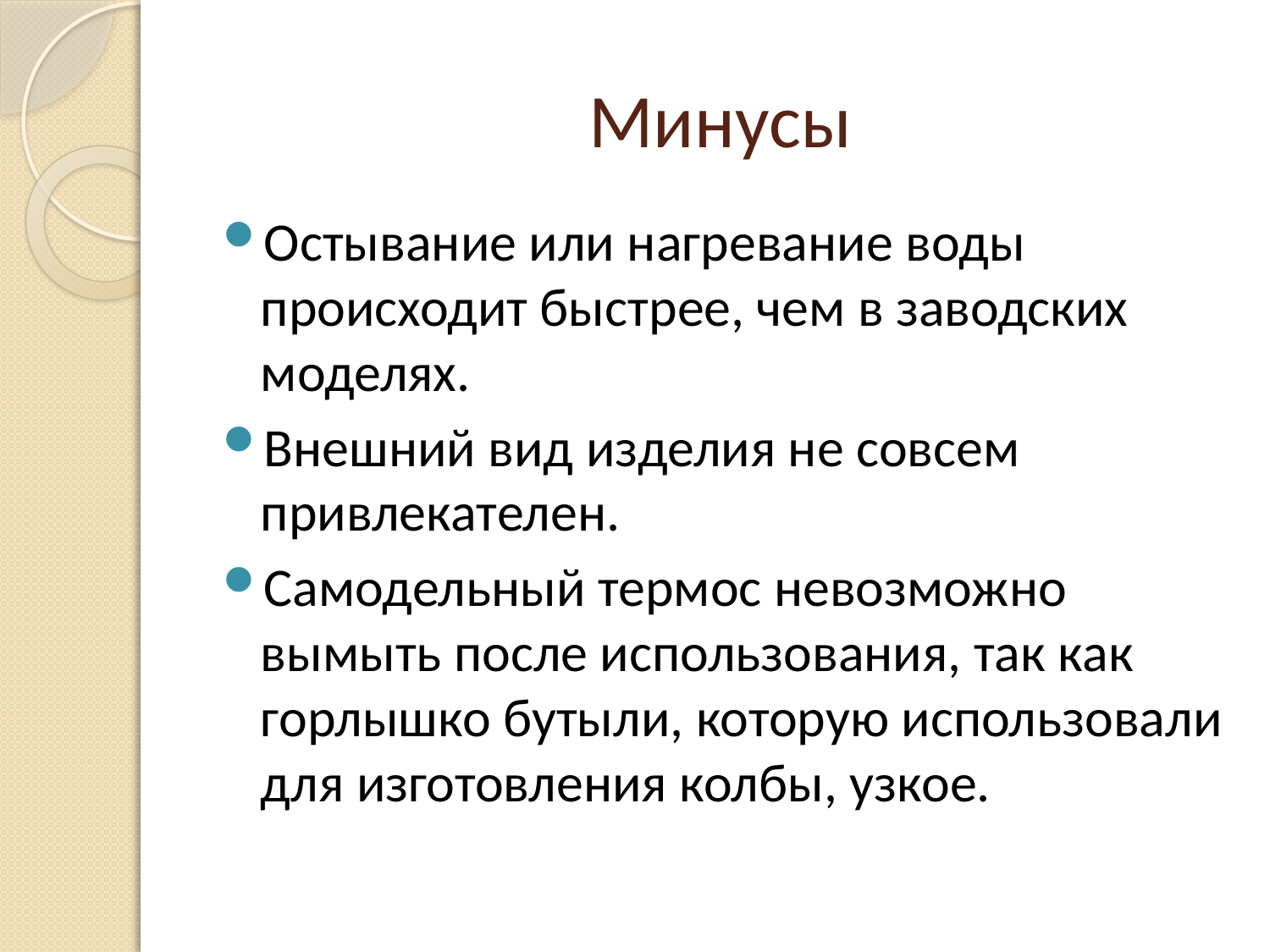

# Минусы
Остывание или нагревание воды происходит быстрее, чем в заводских моделях.
Внешний вид изделия не совсем привлекателен.
Самодельный термос невозможно вымыть после использования, так как горлышко бутыли, которую использовали для изготовления колбы, узкое.